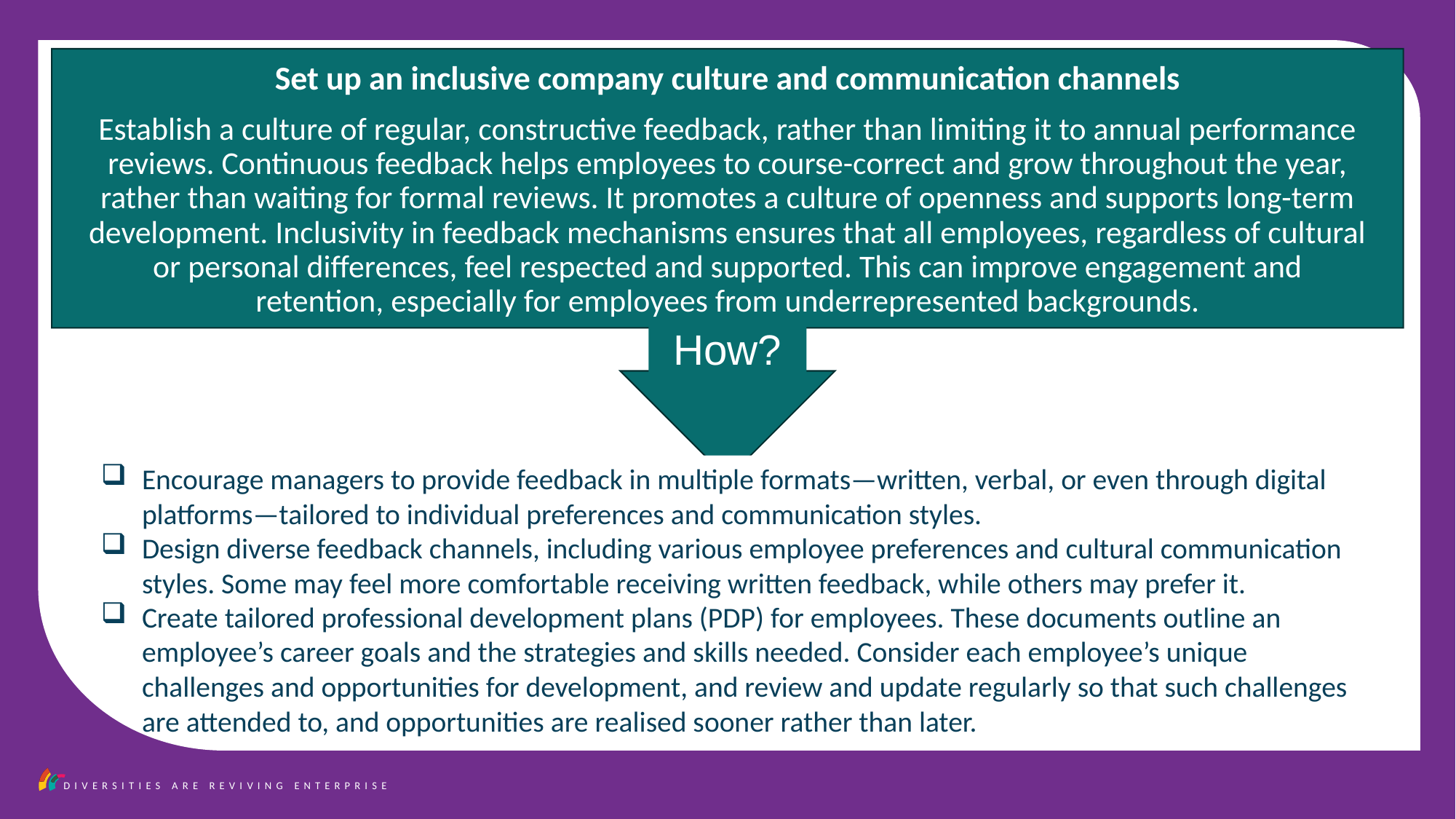

Set up an inclusive company culture and communication channels
Establish a culture of regular, constructive feedback, rather than limiting it to annual performance reviews. Continuous feedback helps employees to course-correct and grow throughout the year, rather than waiting for formal reviews. It promotes a culture of openness and supports long-term development. Inclusivity in feedback mechanisms ensures that all employees, regardless of cultural or personal differences, feel respected and supported. This can improve engagement and retention, especially for employees from underrepresented backgrounds.

How?
Encourage managers to provide feedback in multiple formats—written, verbal, or even through digital platforms—tailored to individual preferences and communication styles.
Design diverse feedback channels, including various employee preferences and cultural communication styles. Some may feel more comfortable receiving written feedback, while others may prefer it.
Create tailored professional development plans (PDP) for employees. These documents outline an employee’s career goals and the strategies and skills needed. Consider each employee’s unique challenges and opportunities for development, and review and update regularly so that such challenges are attended to, and opportunities are realised sooner rather than later.